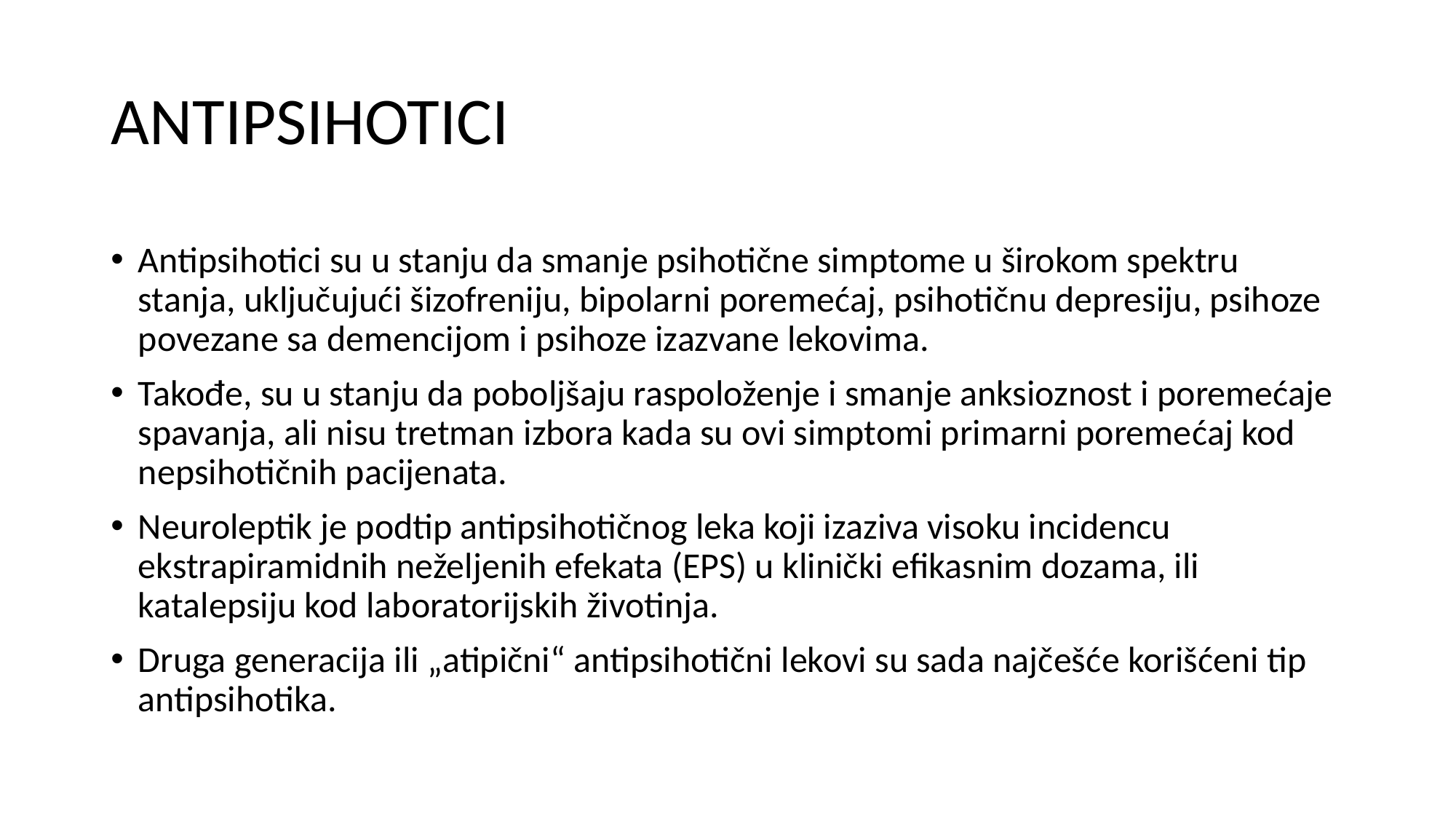

# ANTIPSIHOTICI
Antipsihotici su u stanju da smanje psihotične simptome u širokom spektru stanja, uključujući šizofreniju, bipolarni poremećaj, psihotičnu depresiju, psihoze povezane sa demencijom i psihoze izazvane lekovima.
Takođe, su u stanju da poboljšaju raspoloženje i smanje anksioznost i poremećaje spavanja, ali nisu tretman izbora kada su ovi simptomi primarni poremećaj kod nepsihotičnih pacijenata.
Neuroleptik je podtip antipsihotičnog leka koji izaziva visoku incidencu ekstrapiramidnih neželjenih efekata (EPS) u klinički efikasnim dozama, ili katalepsiju kod laboratorijskih životinja.
Druga generacija ili „atipični“ antipsihotični lekovi su sada najčešće korišćeni tip antipsihotika.